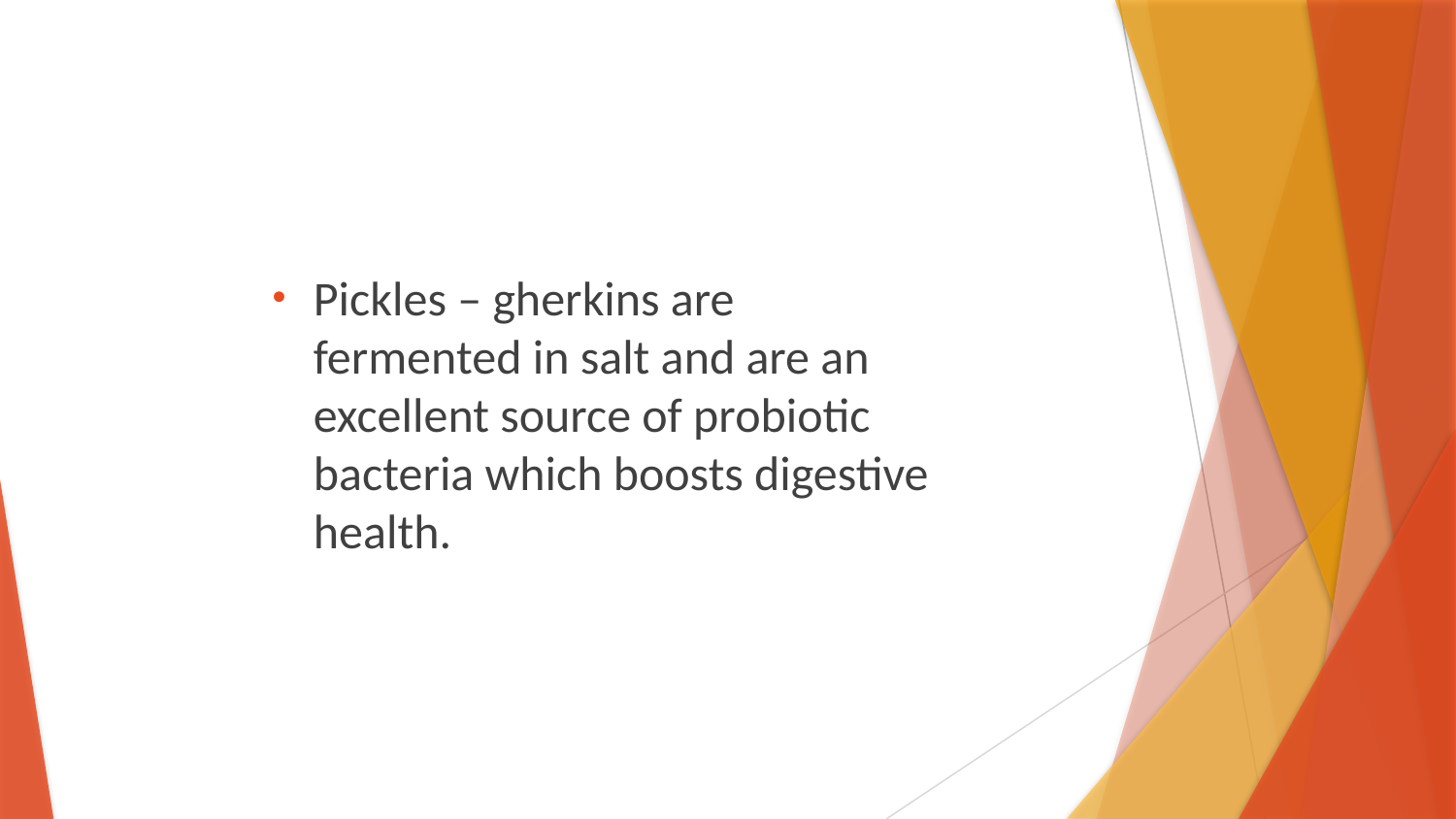

Pickles – gherkins are fermented in salt and are an excellent source of probiotic bacteria which boosts digestive health.